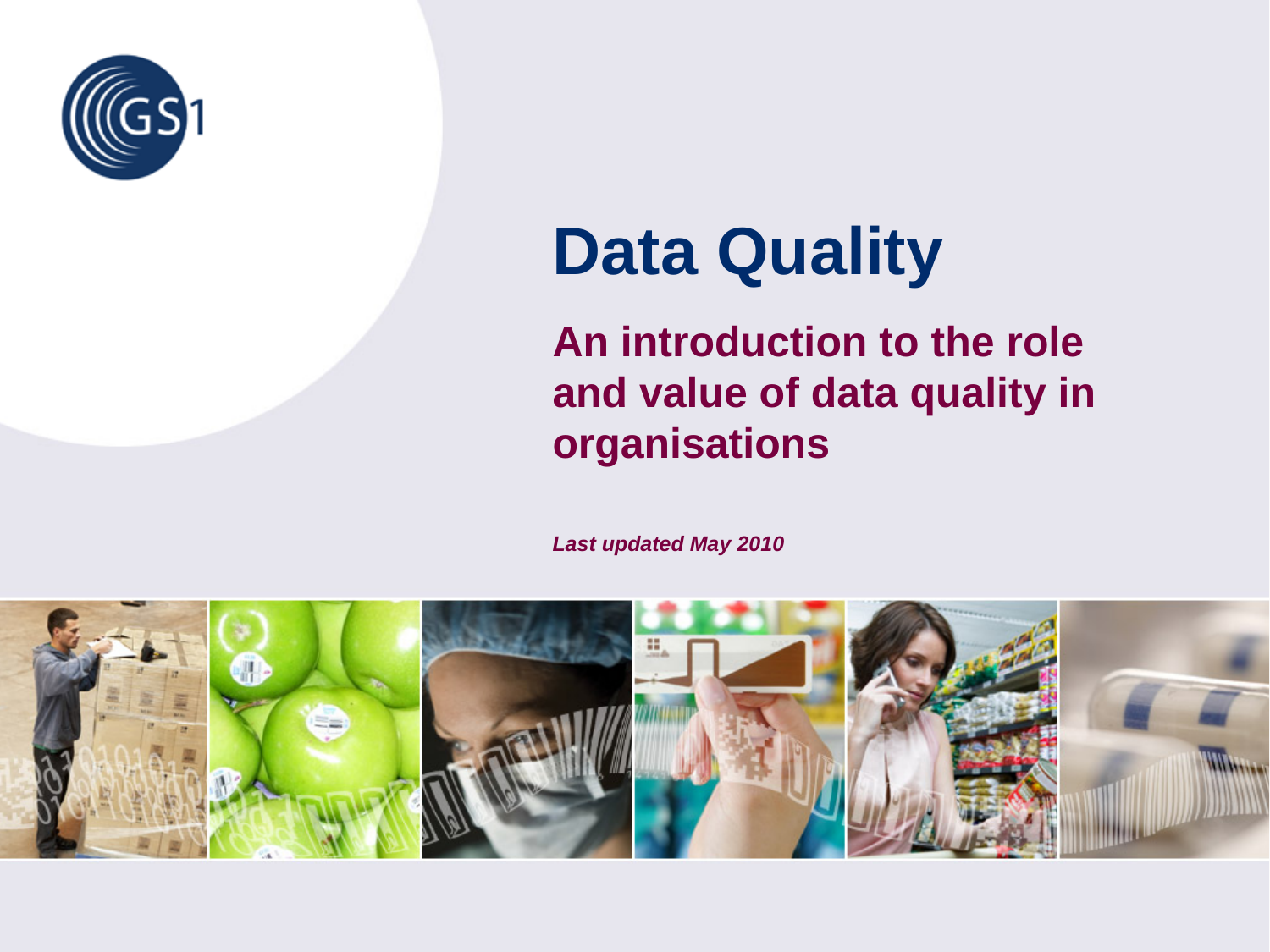

# Data Quality
An introduction to the role and value of data quality in organisations

Last updated May 2010